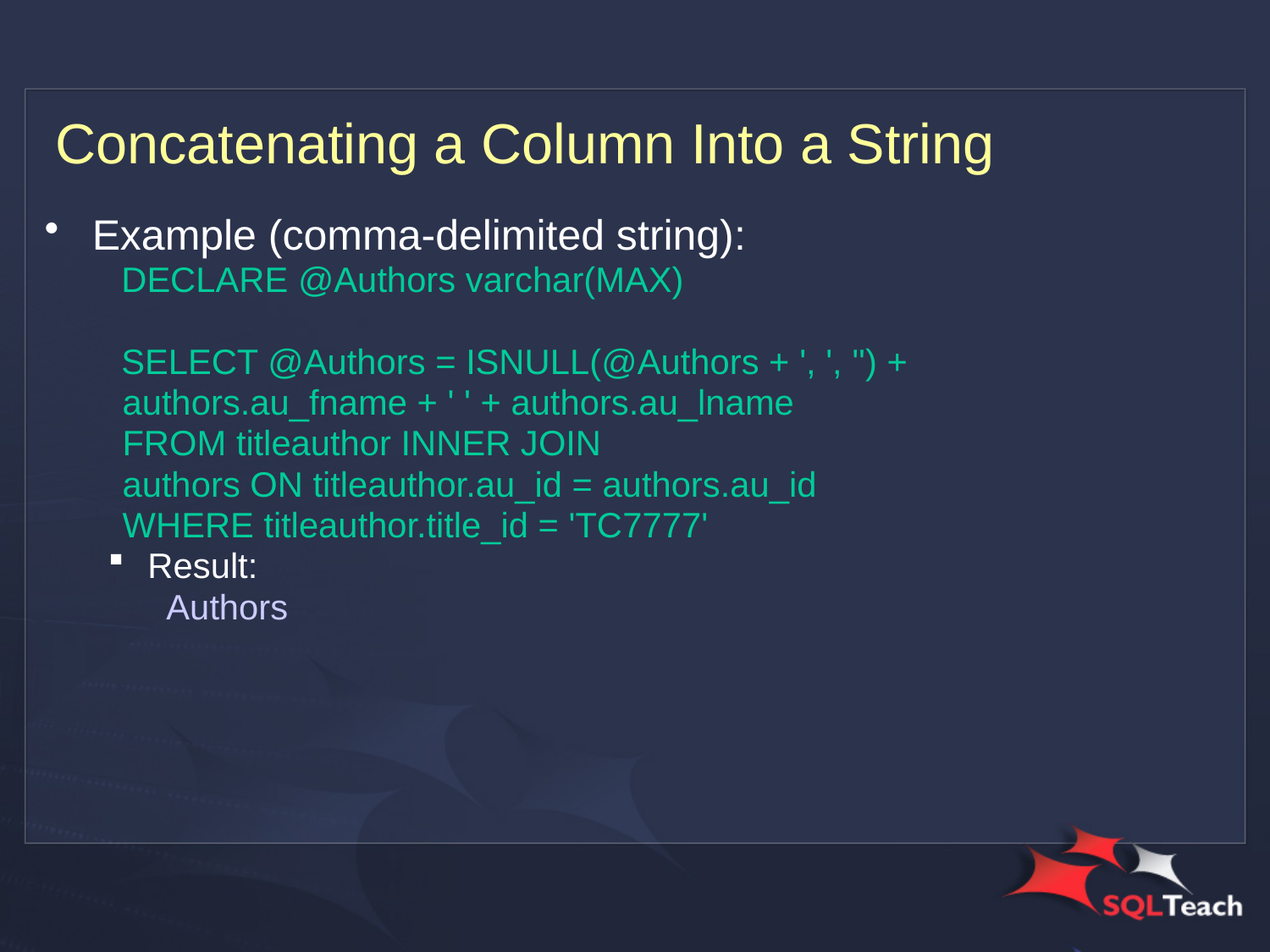

# Concatenating a Column Into a String
Example (comma-delimited string):
	   DECLARE @Authors varchar(MAX)

	   SELECT @Authors = ISNULL(@Authors + ', ', '') +
        authors.au_fname + ' ' + authors.au_lname
        FROM titleauthor INNER JOIN
        authors ON titleauthor.au_id = authors.au_id
        WHERE titleauthor.title_id = 'TC7777'
Result:
      Authors                                                                                                                                                                                                                                                                                                                                                                                                                                                                                                                                                                                                                                                                                                                                                                                                                                                                                                                                                                                                                                                                                                                                                                                                                                                                                                                                                                                                                                                                                                                                                                                                                                                                                                                                                                                                                                                                                                                                                                                                                                                                                                                                                                                                                                                                                                                                                                                                                                                                                                                                                                                                                                                                                                                                                                                                                                                                                                                                                                                                                                                                                                                                                                                                                                                                                                                                                                                                                                                                                                                                                                                                                                                                                                                                                                                                                                                                                                                                                                                                                                                                                                                                                                                                                                                                                                                                                                                                                                                                                                                                                                                                                                                                                                                                                                                                                                                                                                                                                                                                                                                                                                                                                                                                                                                                                                                                                                                                                                                                                                                                                                                                                                                                                                                                                                                                                                                                                                                                                                                                                                                                                                                                                                                                                                                                                                                                                                                                                                                                                                                                                                                                                                                                                                                                                                                                                                                                                                                                                                                                                                                                                                                                                                                                                                                                                                                                                                                                                                                                                                                                                                                                                                                                                                                                                                                                                                                                                                                                                                                                                                                                                                                                                                                                                                                                                                --------------------------------------------------------------------
	Michael O'Leary, Burt Gringlesby, Akiko Yokomoto
Very useful for reports, list of email addresses, list of IDs